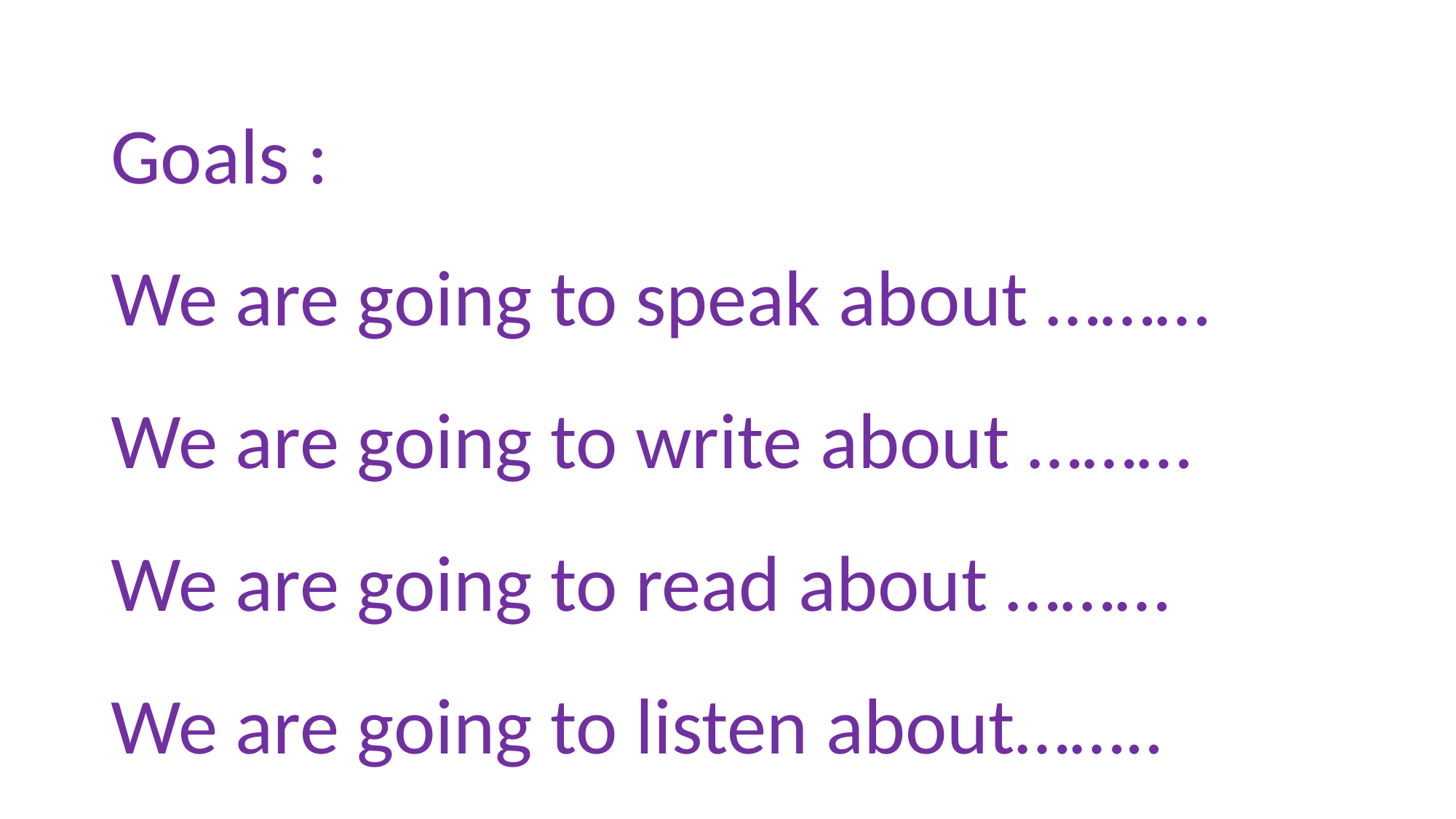

# Goals : We are going to speak about ……… We are going to write about ……… We are going to read about ……… We are going to listen about……..